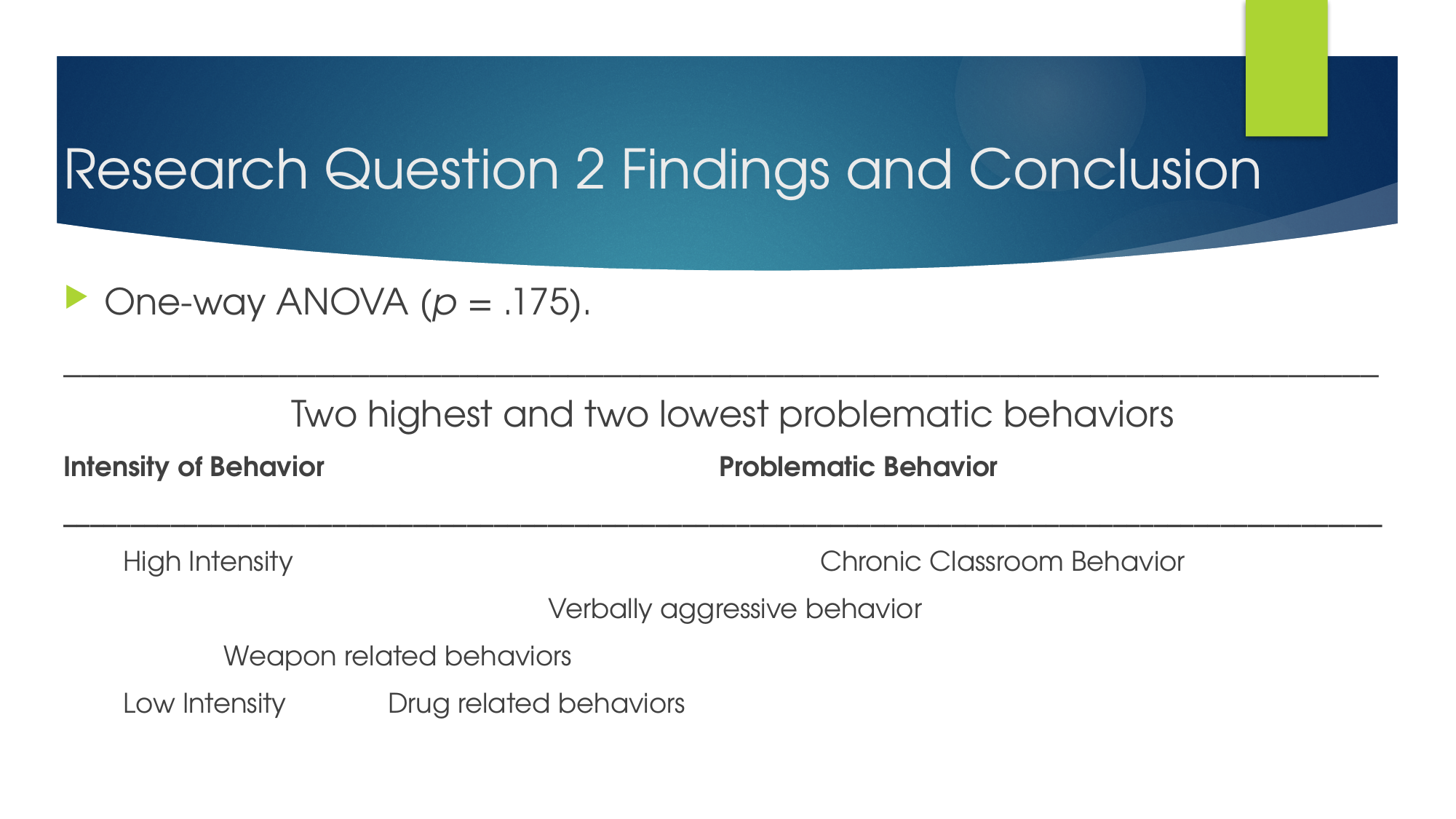

# Research Question 2 Findings and Conclusion
One-way ANOVA (p = .175).
_________________________________________________________________________
Two highest and two lowest problematic behaviors
Intensity of Behavior                                           			 Problematic Behavior
__________________________________________________________________________________________________
        High Intensity                                     		 		Chronic Classroom Behavior
				       Verbally aggressive behavior
												       Weapon related behaviors
        Low Intensity									Drug related behaviors